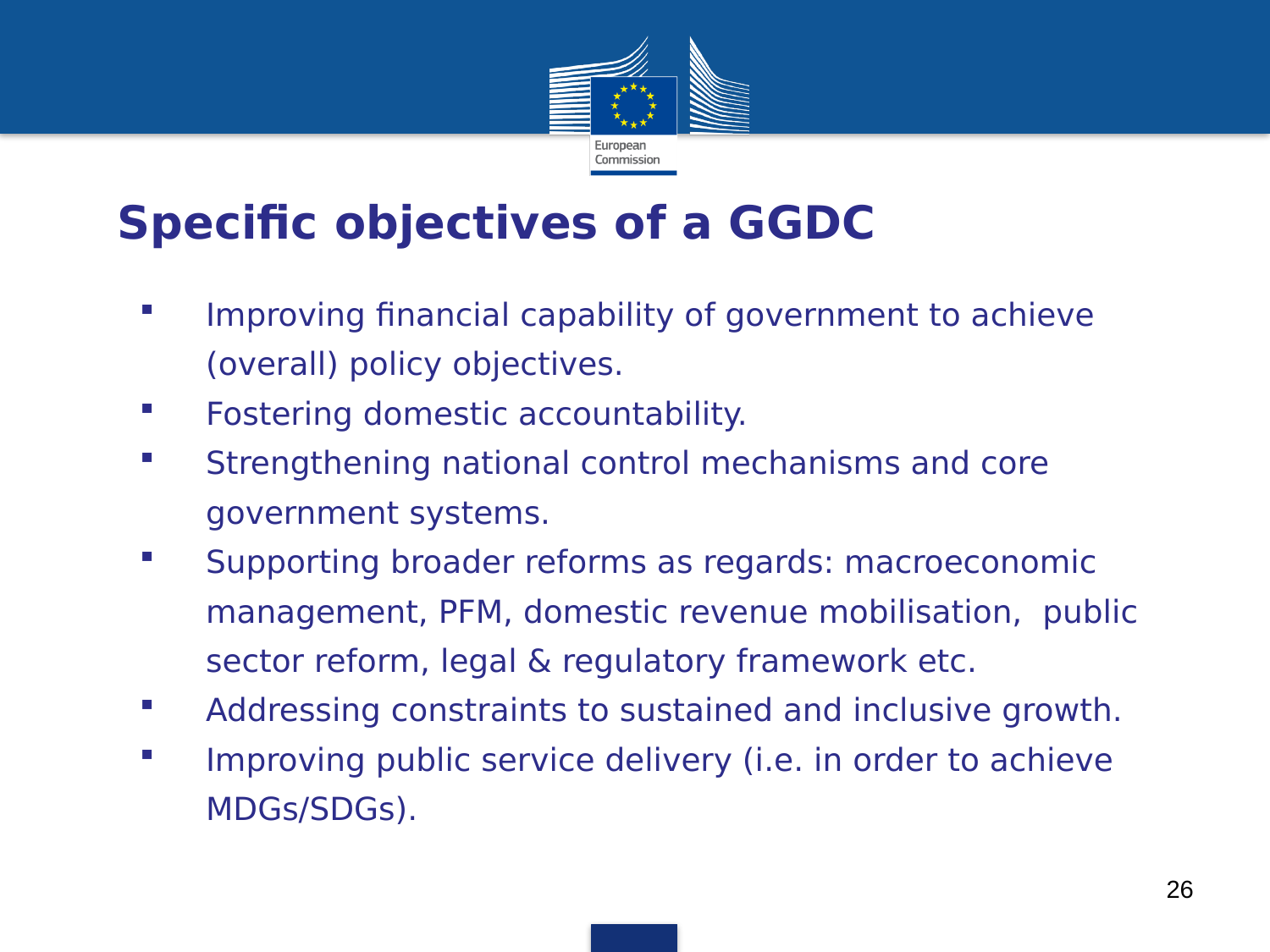

# Specific objectives of a GGDC
Improving financial capability of government to achieve (overall) policy objectives.
Fostering domestic accountability.
Strengthening national control mechanisms and core government systems.
Supporting broader reforms as regards: macroeconomic management, PFM, domestic revenue mobilisation,  public sector reform, legal & regulatory framework etc.
Addressing constraints to sustained and inclusive growth.
Improving public service delivery (i.e. in order to achieve MDGs/SDGs).

26